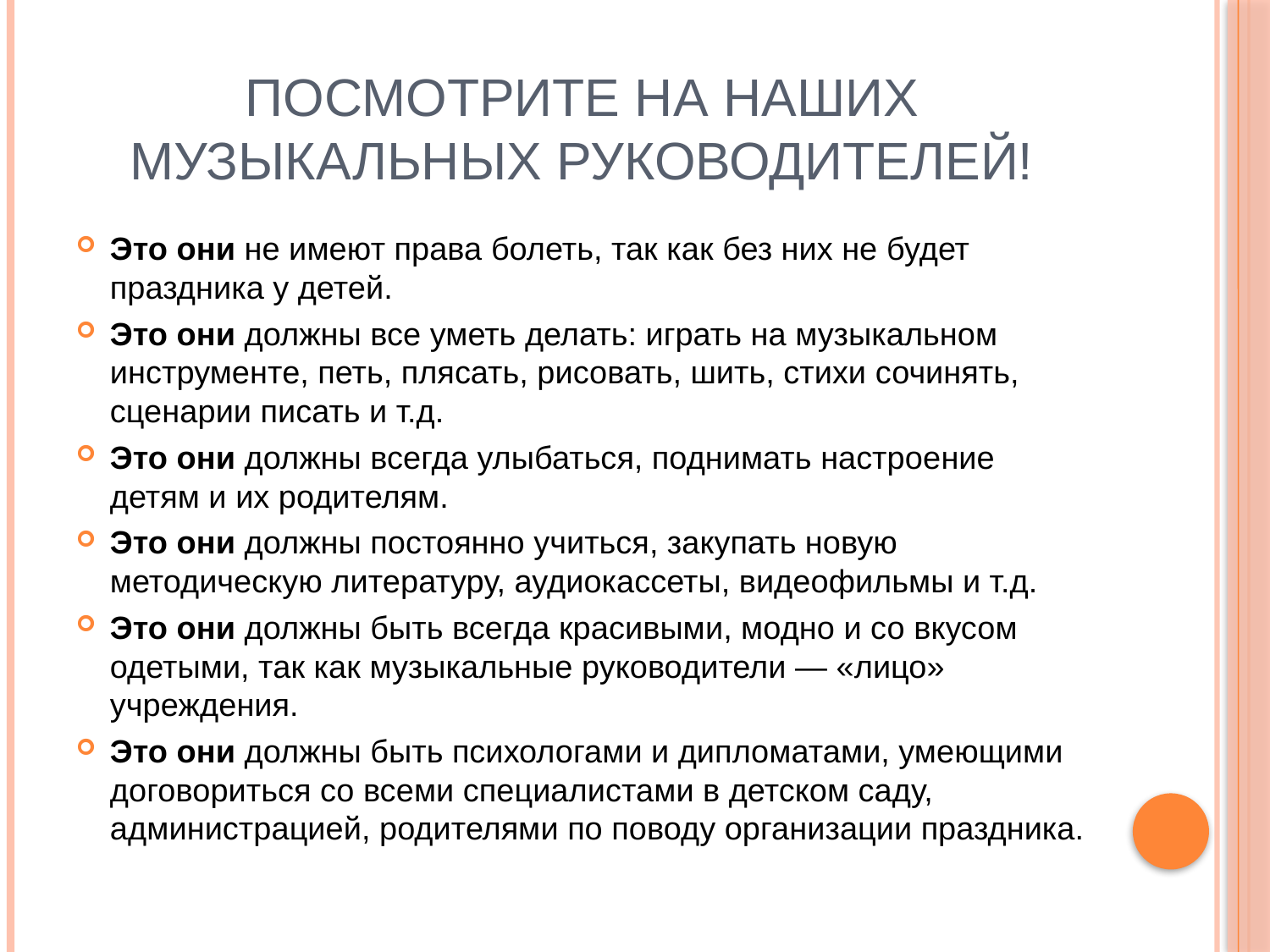

# Посмотрите на наших музыкальных руководителей!
Это они не имеют права болеть, так как без них не будет праздника у детей.
Это они должны все уметь делать: играть на музыкальном инструменте, петь, плясать, рисовать, шить, стихи сочинять, сценарии писать и т.д.
Это они должны всегда улыбаться, поднимать настроение детям и их родителям.
Это они должны постоянно учиться, закупать новую методическую литературу, аудиокассеты, видеофильмы и т.д.
Это они должны быть всегда красивыми, модно и со вкусом одетыми, так как музыкальные руководители — «лицо» учреждения.
Это они должны быть психологами и дипломатами, умеющими договориться со всеми специалистами в детском саду, администрацией, родителями по поводу организации праздника.